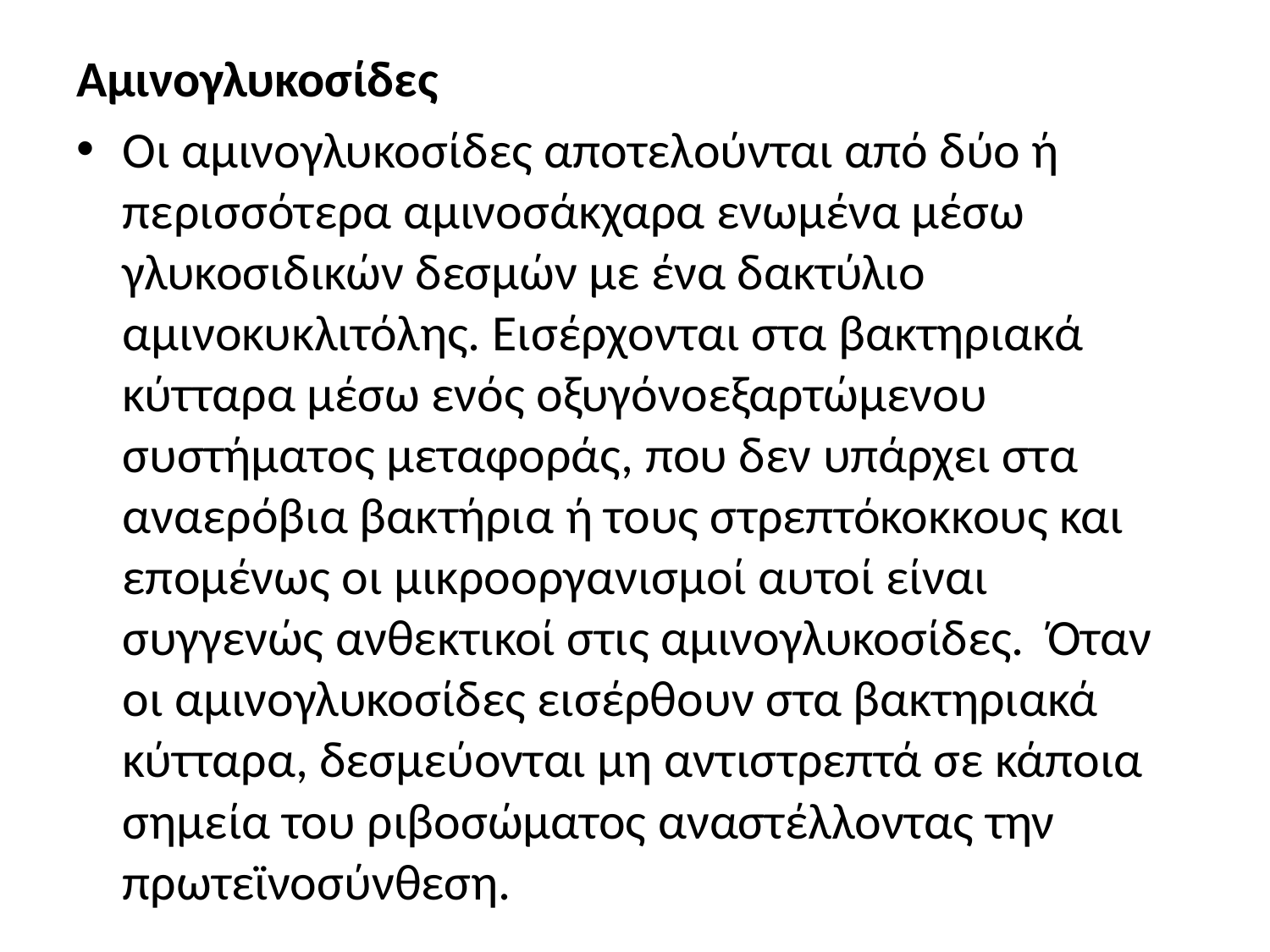

Αμινογλυκοσίδες
Οι αμινογλυκοσίδες αποτελούνται από δύο ή περισσότερα αμινοσάκχαρα ενωμένα μέσω γλυκοσιδικών δεσμών με ένα δακτύλιο αμινοκυκλιτόλης. Εισέρχονται στα βακτηριακά κύτταρα μέσω ενός οξυγόνοεξαρτώμενου συστήματος μεταφοράς, που δεν υπάρχει στα αναερόβια βακτήρια ή τους στρεπτόκοκκους και επομένως οι μικροοργανισμοί αυτοί είναι συγγενώς ανθεκτικοί στις αμινογλυκοσίδες.  Όταν οι αμινογλυκοσίδες εισέρθουν στα βακτηριακά κύτταρα, δεσμεύονται μη αντιστρεπτά σε κάποια σημεία του ριβοσώματος αναστέλλοντας την πρωτεϊνοσύνθεση.